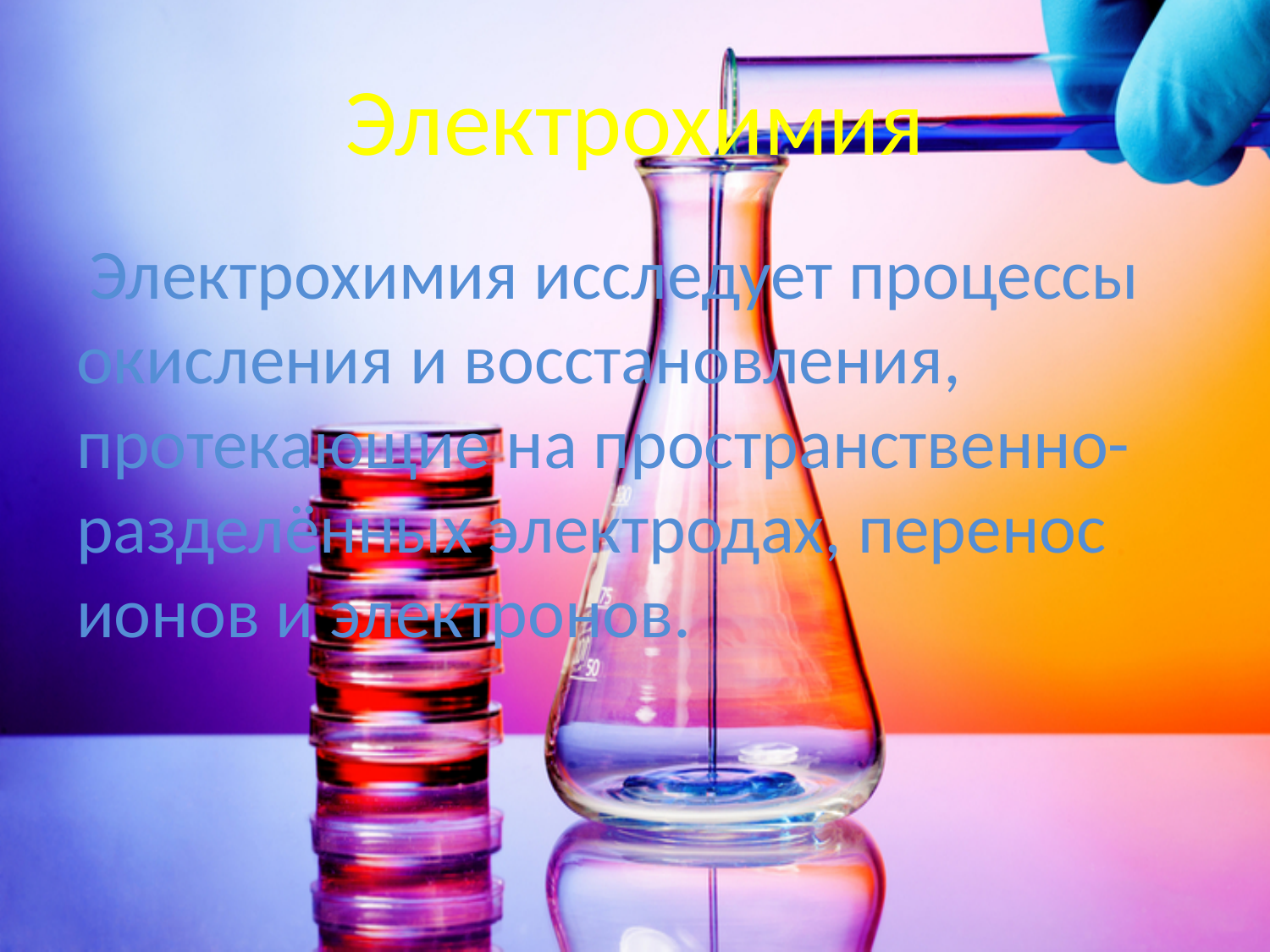

# Электрохимия
 Электрохимия исследует процессы окисления и восстановления, протекающие на пространственно-разделённых электродах, перенос ионов и электронов.